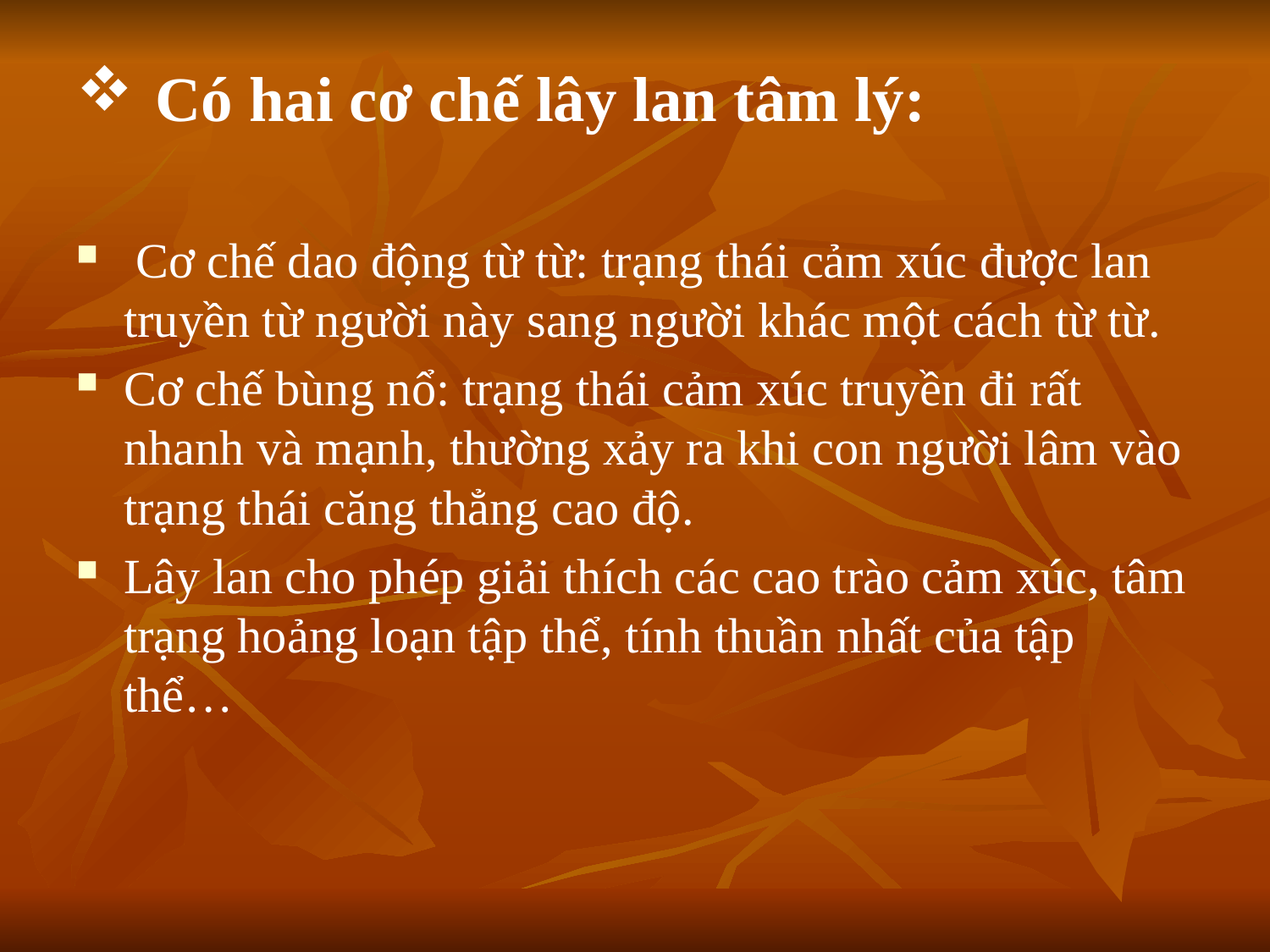

# Có hai cơ chế lây lan tâm lý:
 Cơ chế dao động từ từ: trạng thái cảm xúc được lan truyền từ người này sang người khác một cách từ từ.
Cơ chế bùng nổ: trạng thái cảm xúc truyền đi rất nhanh và mạnh, thường xảy ra khi con người lâm vào trạng thái căng thẳng cao độ.
Lây lan cho phép giải thích các cao trào cảm xúc, tâm trạng hoảng loạn tập thể, tính thuần nhất của tập thể…